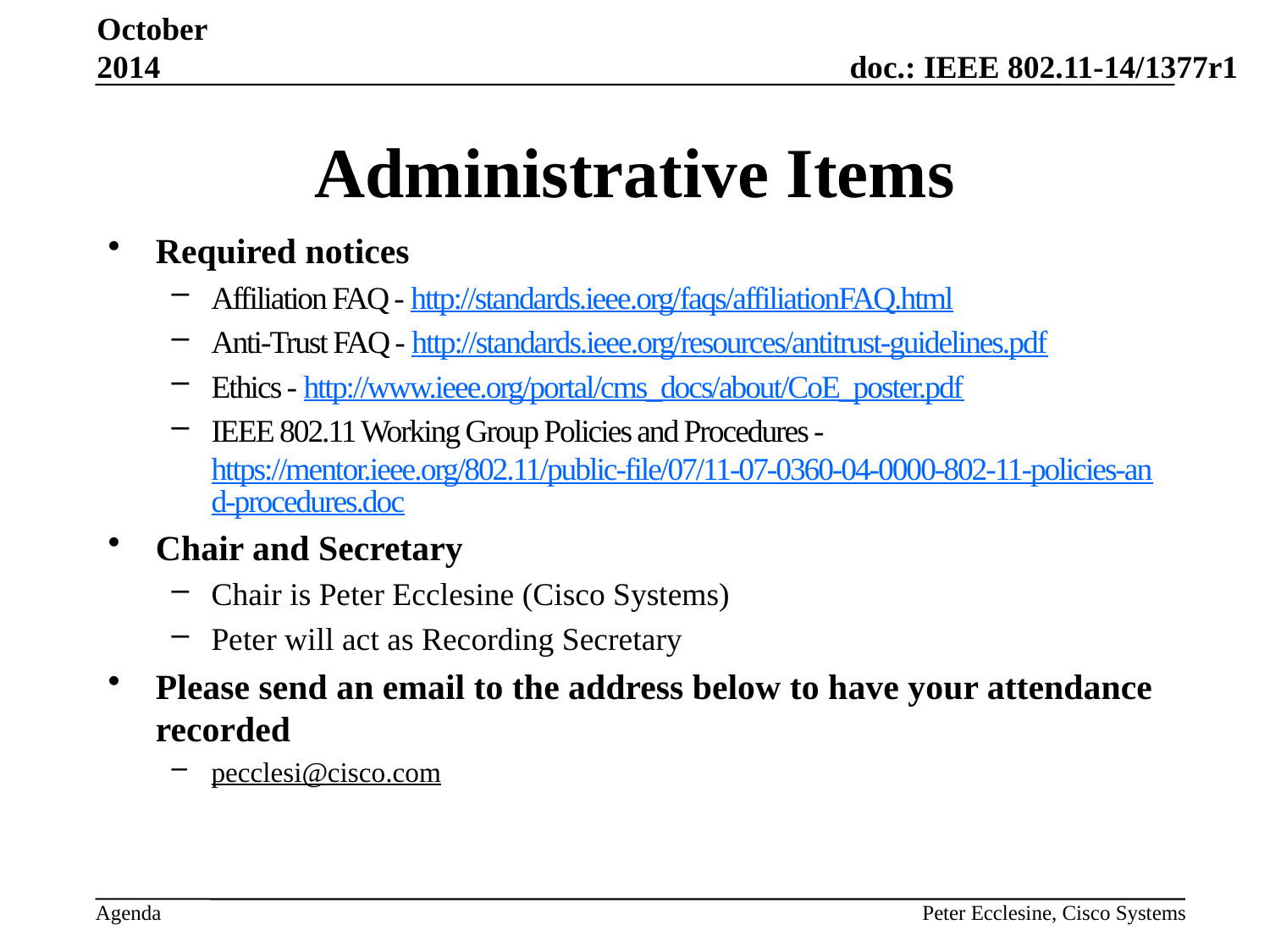

October 2014
# Administrative Items
Required notices
Affiliation FAQ - http://standards.ieee.org/faqs/affiliationFAQ.html
Anti-Trust FAQ - http://standards.ieee.org/resources/antitrust-guidelines.pdf
Ethics - http://www.ieee.org/portal/cms_docs/about/CoE_poster.pdf
IEEE 802.11 Working Group Policies and Procedures - https://mentor.ieee.org/802.11/public-file/07/11-07-0360-04-0000-802-11-policies-and-procedures.doc
Chair and Secretary
Chair is Peter Ecclesine (Cisco Systems)
Peter will act as Recording Secretary
Please send an email to the address below to have your attendance recorded
pecclesi@cisco.com
Peter Ecclesine, Cisco Systems